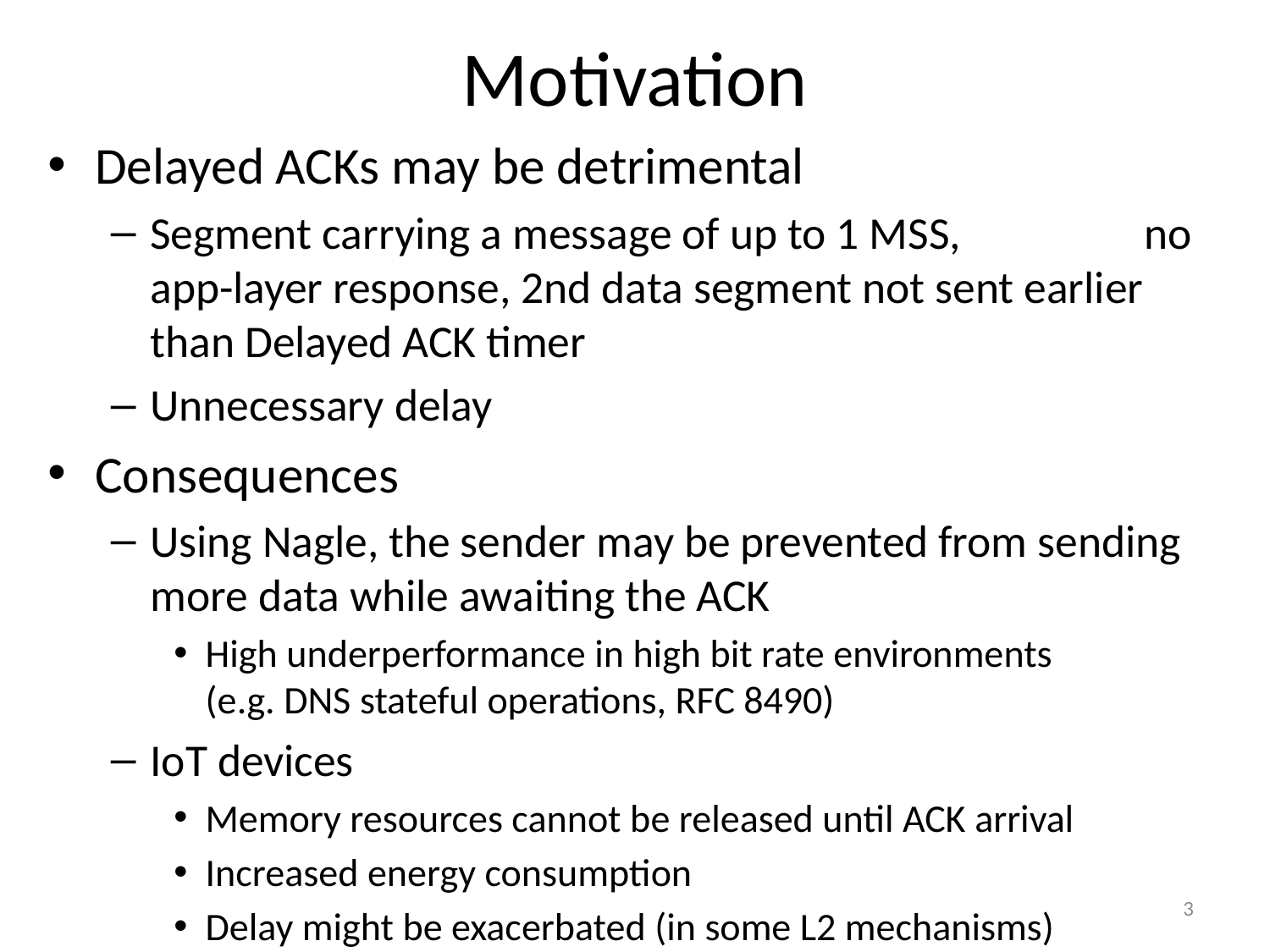

# Motivation
Delayed ACKs may be detrimental
Segment carrying a message of up to 1 MSS,                  no app-layer response, 2nd data segment not sent earlier than Delayed ACK timer
Unnecessary delay
Consequences
Using Nagle, the sender may be prevented from sending more data while awaiting the ACK
High underperformance in high bit rate environments          (e.g. DNS stateful operations, RFC 8490)
IoT devices
Memory resources cannot be released until ACK arrival
Increased energy consumption
Delay might be exacerbated (in some L2 mechanisms)

3